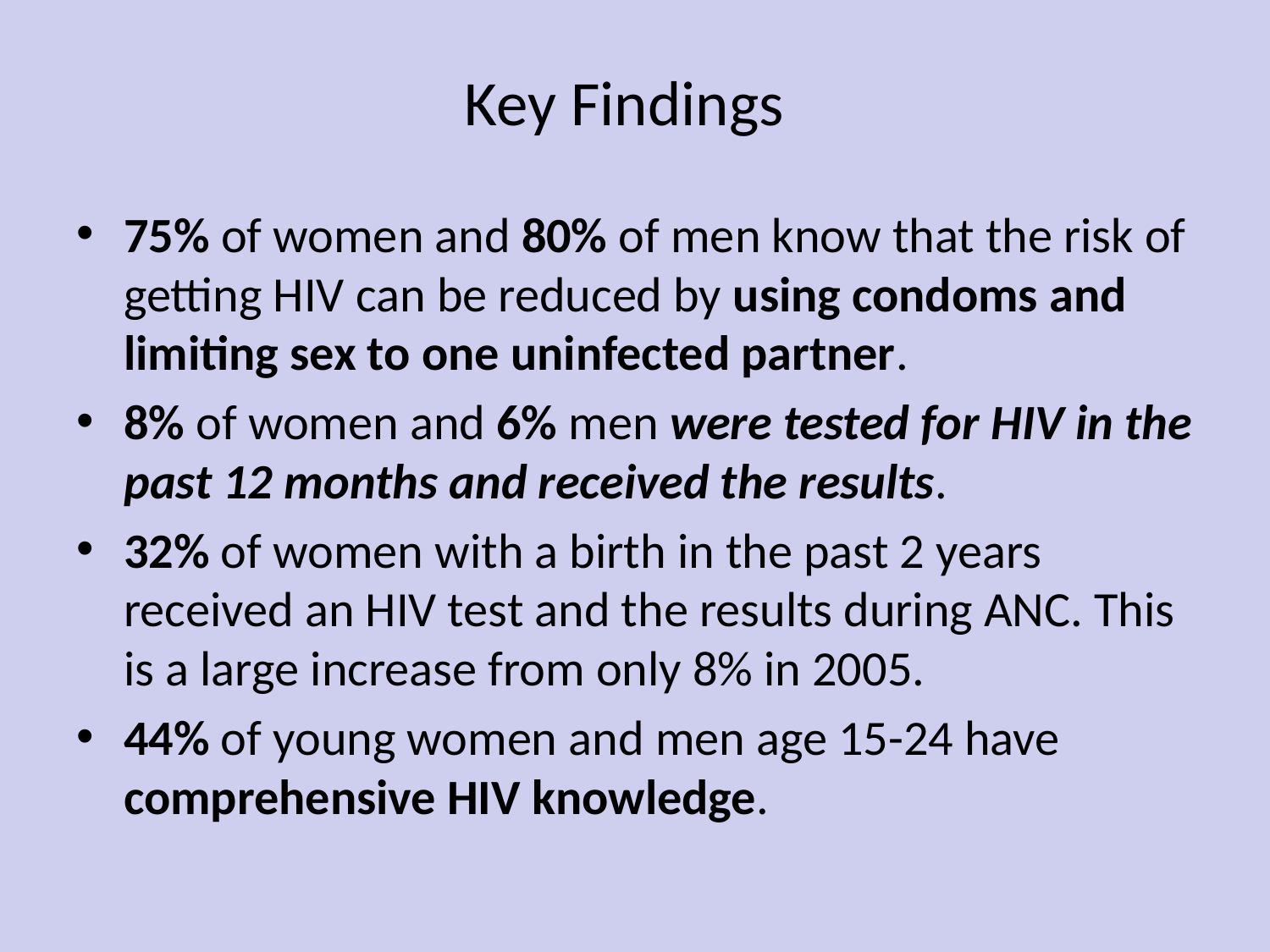

# Key Findings
75% of women and 80% of men know that the risk of getting HIV can be reduced by using condoms and limiting sex to one uninfected partner.
8% of women and 6% men were tested for HIV in the past 12 months and received the results.
32% of women with a birth in the past 2 years received an HIV test and the results during ANC. This is a large increase from only 8% in 2005.
44% of young women and men age 15-24 have comprehensive HIV knowledge.